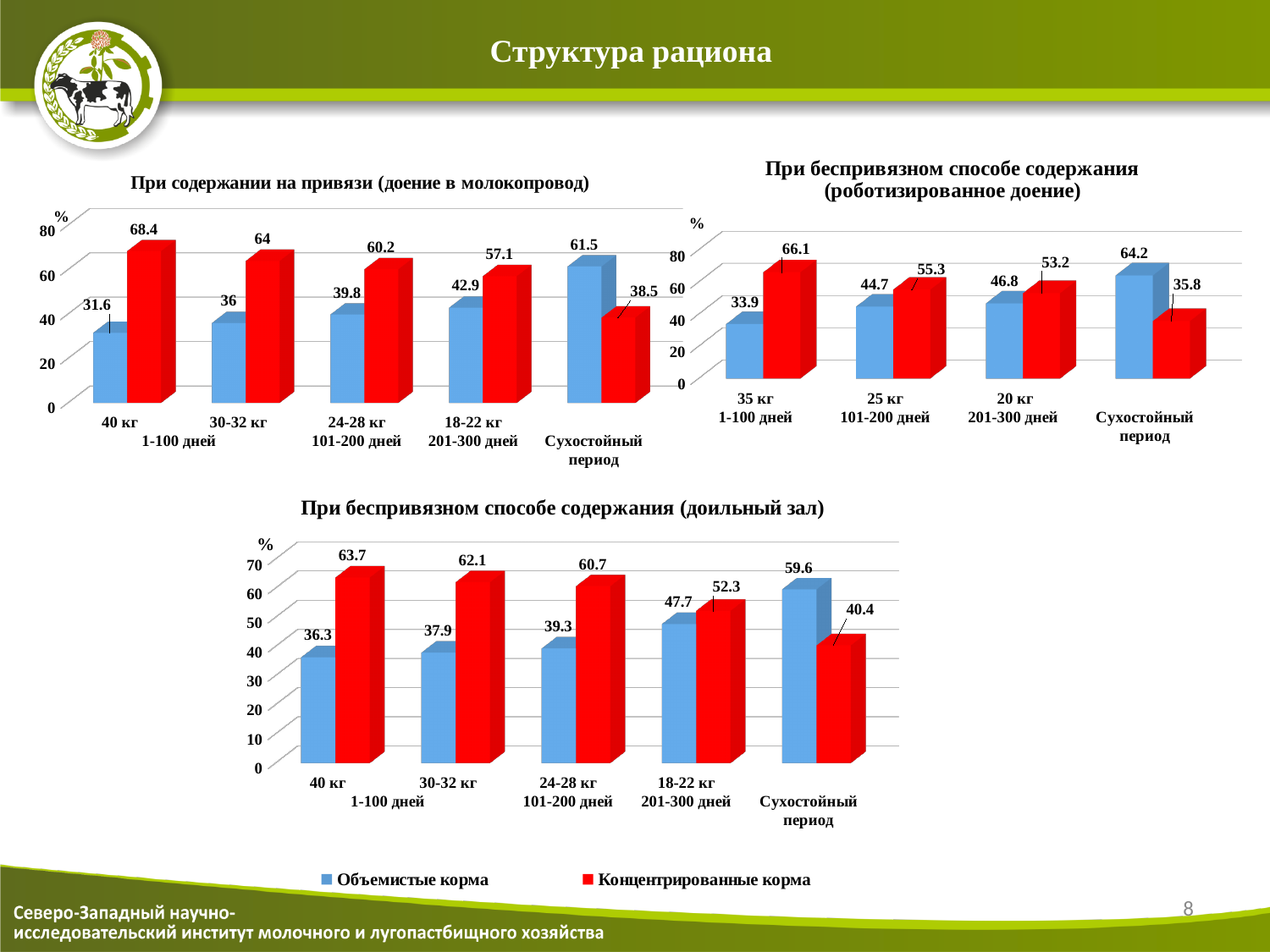

# Структура рациона

[unsupported chart]

[unsupported chart]

[unsupported chart]

8